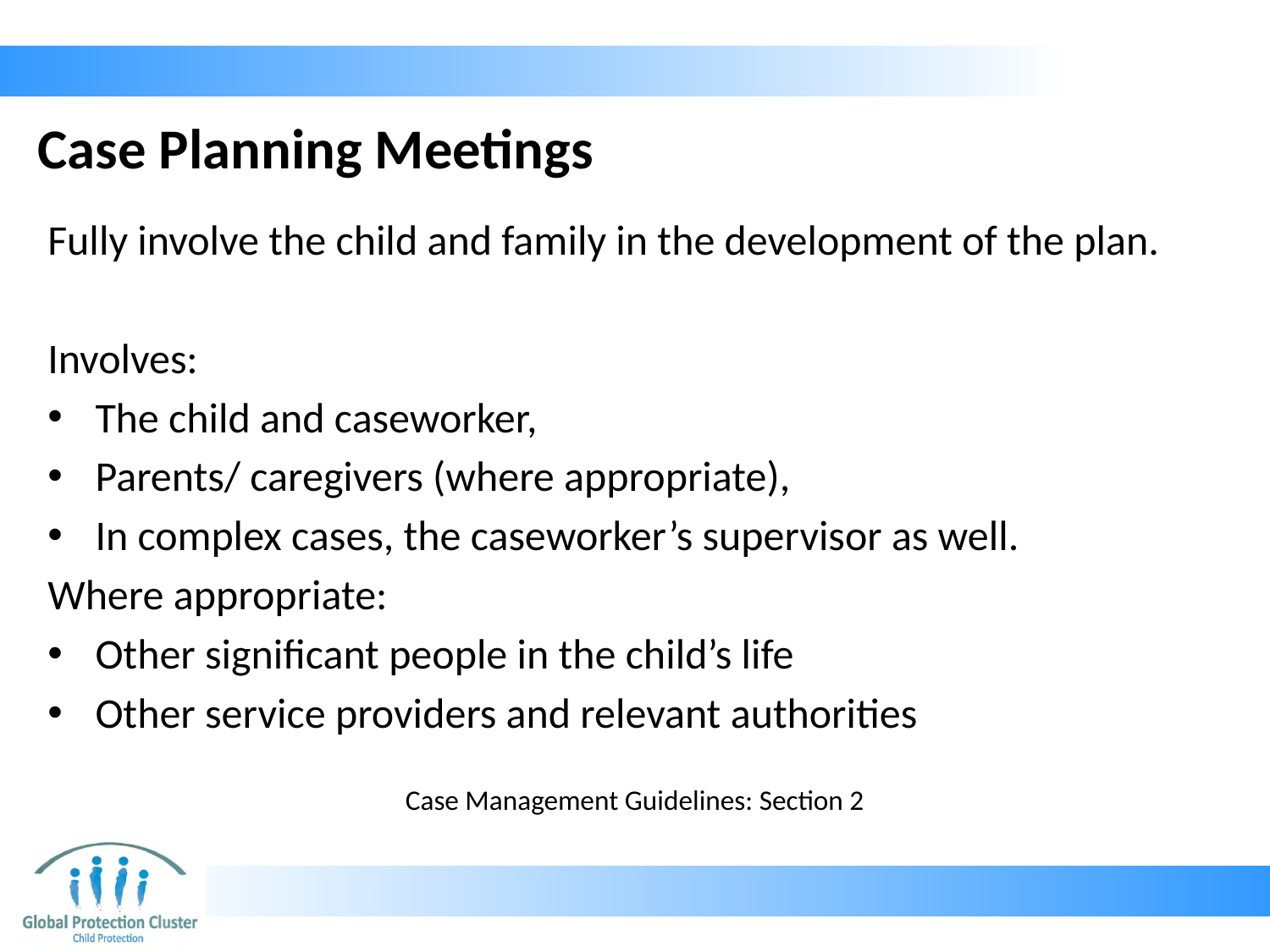

# Case Planning Meetings
Fully involve the child and family in the development of the plan.

Involves:
The child and caseworker,
Parents/ caregivers (where appropriate),
In complex cases, the caseworker’s supervisor as well.
Where appropriate:
Other significant people in the child’s life
Other service providers and relevant authorities

Case Management Guidelines: Section 2